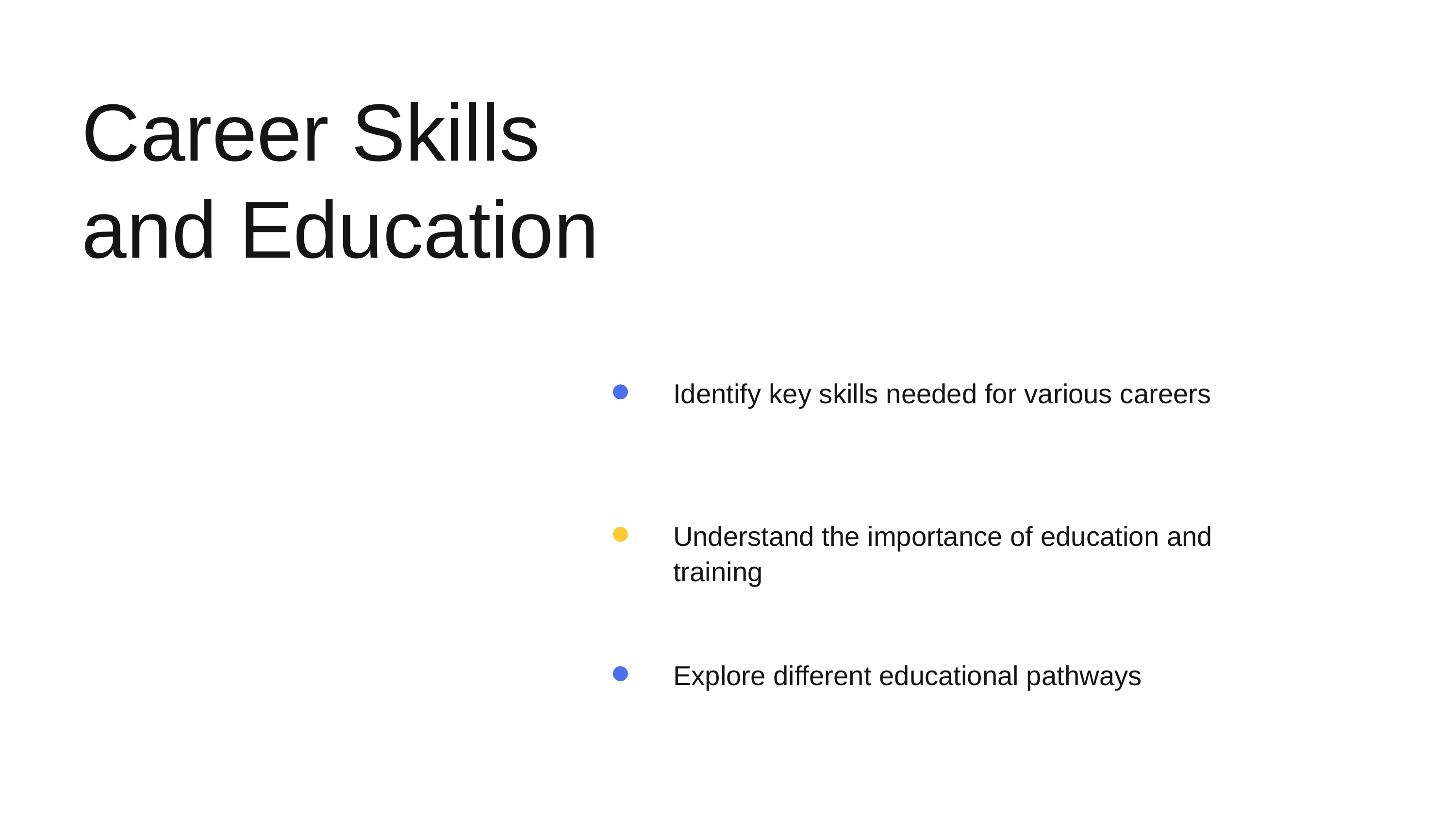

Career Skills and Education
Identify key skills needed for various careers

Understand the importance of education and training

Explore different educational pathways